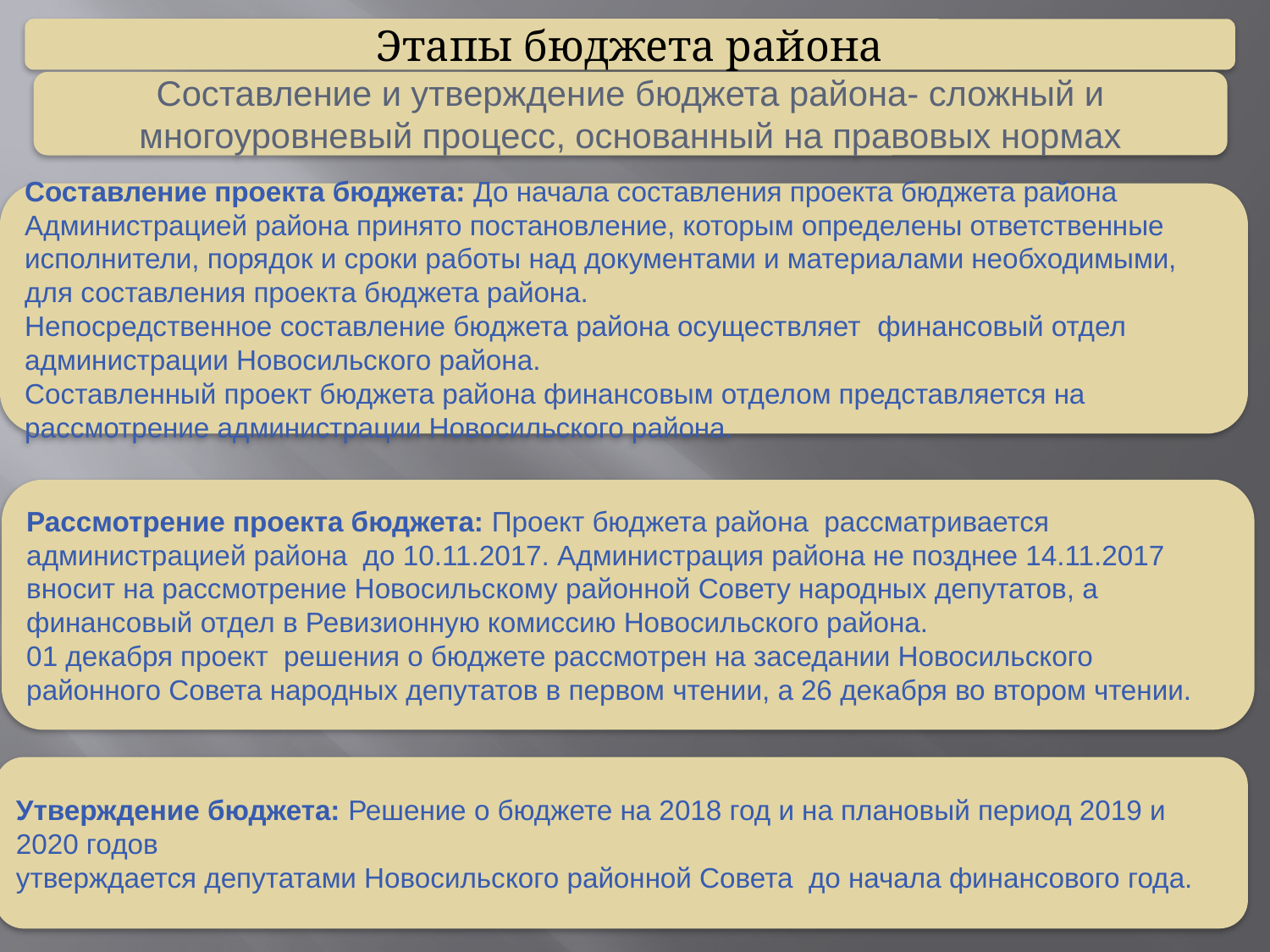

Этапы бюджета района
Составление и утверждение бюджета района- сложный и многоуровневый процесс, основанный на правовых нормах
Составление проекта бюджета: До начала составления проекта бюджета района Администрацией района принято постановление, которым определены ответственные исполнители, порядок и сроки работы над документами и материалами необходимыми, для составления проекта бюджета района.
Непосредственное составление бюджета района осуществляет  финансовый отдел  администрации Новосильского района.
Составленный проект бюджета района финансовым отделом представляется на рассмотрение администрации Новосильского района.
Рассмотрение проекта бюджета: Проект бюджета района  рассматривается  администрацией района  до 10.11.2017. Администрация района не позднее 14.11.2017 вносит на рассмотрение Новосильскому районной Совету народных депутатов, а финансовый отдел в Ревизионную комиссию Новосильского района.
01 декабря проект  решения о бюджете рассмотрен на заседании Новосильского районного Совета народных депутатов в первом чтении, а 26 декабря во втором чтении.
Утверждение бюджета: Решение о бюджете на 2018 год и на плановый период 2019 и 2020 годов
утверждается депутатами Новосильского районной Совета  до начала финансового года.